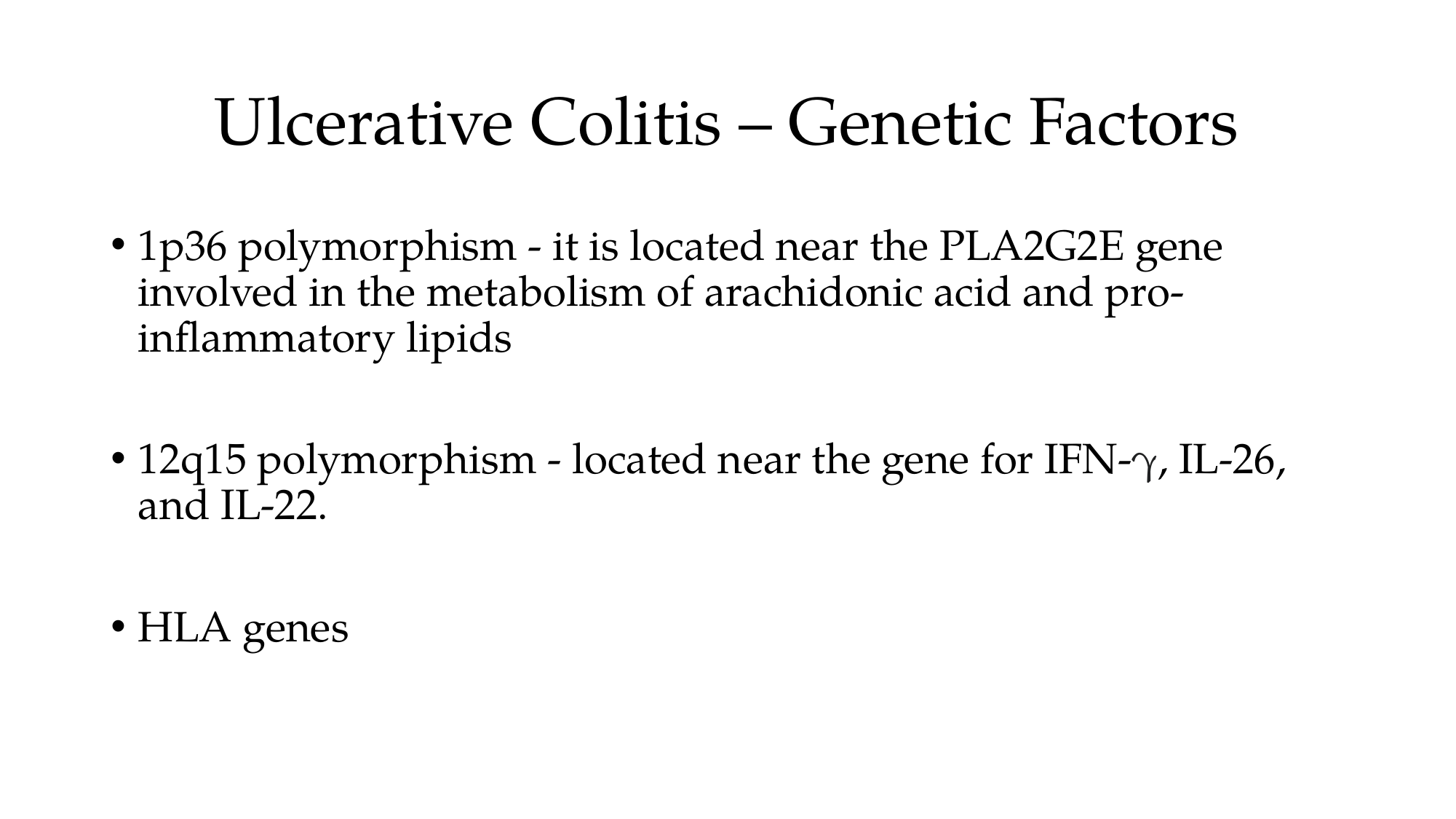

# Ulcerative Colitis – Genetic Factors
1p36 polymorphism - it is located near the PLA2G2E gene involved in the metabolism of arachidonic acid and pro-inflammatory lipids

12q15 polymorphism - located near the gene for IFN-γ, IL-26, and IL-22.

HLA genes